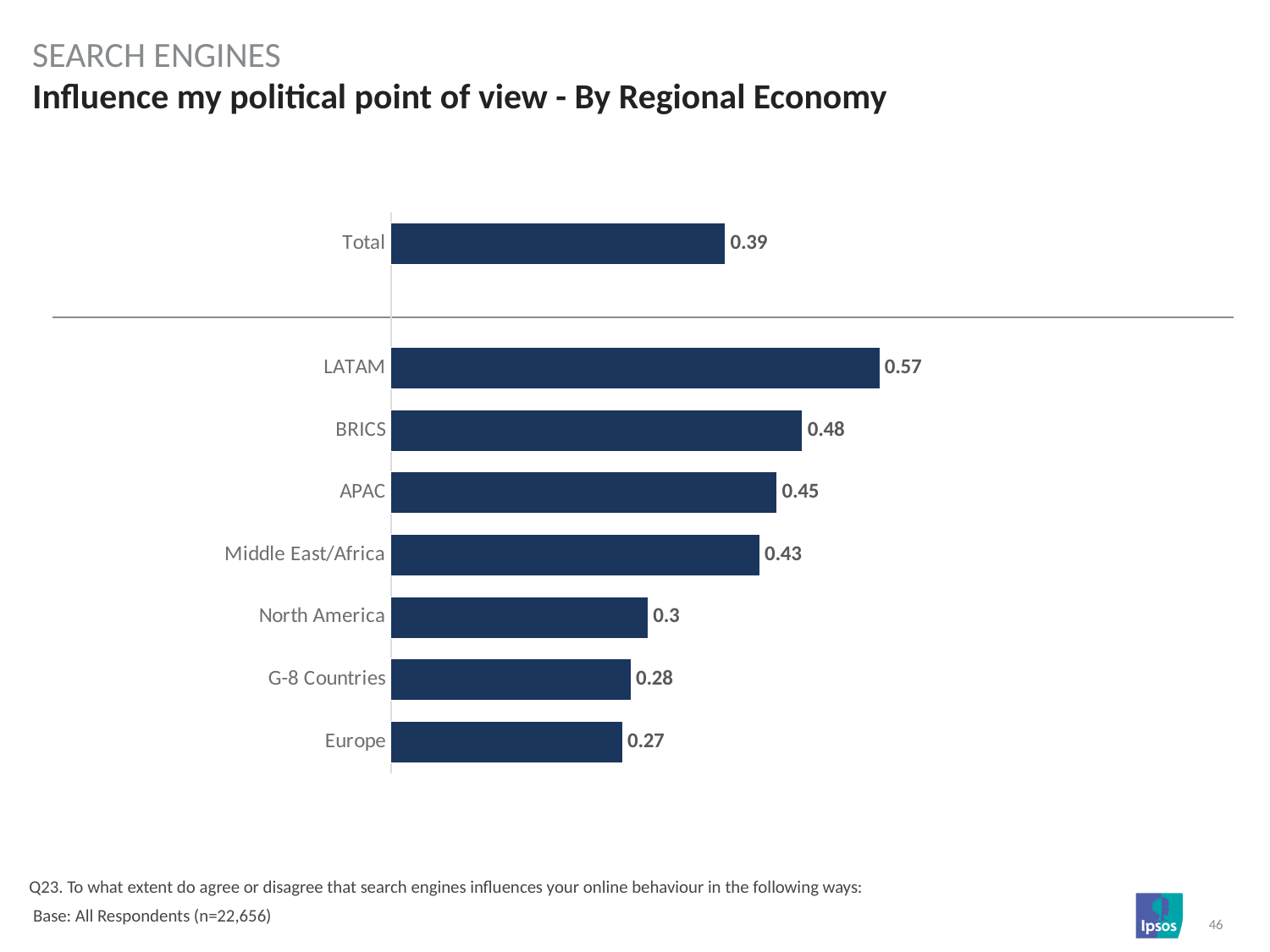

SEARCH ENGINES
# Influence my political point of view - By Regional Economy

### Chart

| Category | Column1 |
|---|---|
| Total | 0.39 |
|  | None |
| LATAM | 0.57 |
| BRICS | 0.48 |
| APAC | 0.45 |
| Middle East/Africa | 0.43 |
| North America | 0.3 |
| G-8 Countries | 0.28 |
| Europe | 0.27 |
Q23. To what extent do agree or disagree that search engines influences your online behaviour in the following ways:
 Base: All Respondents (n=22,656)